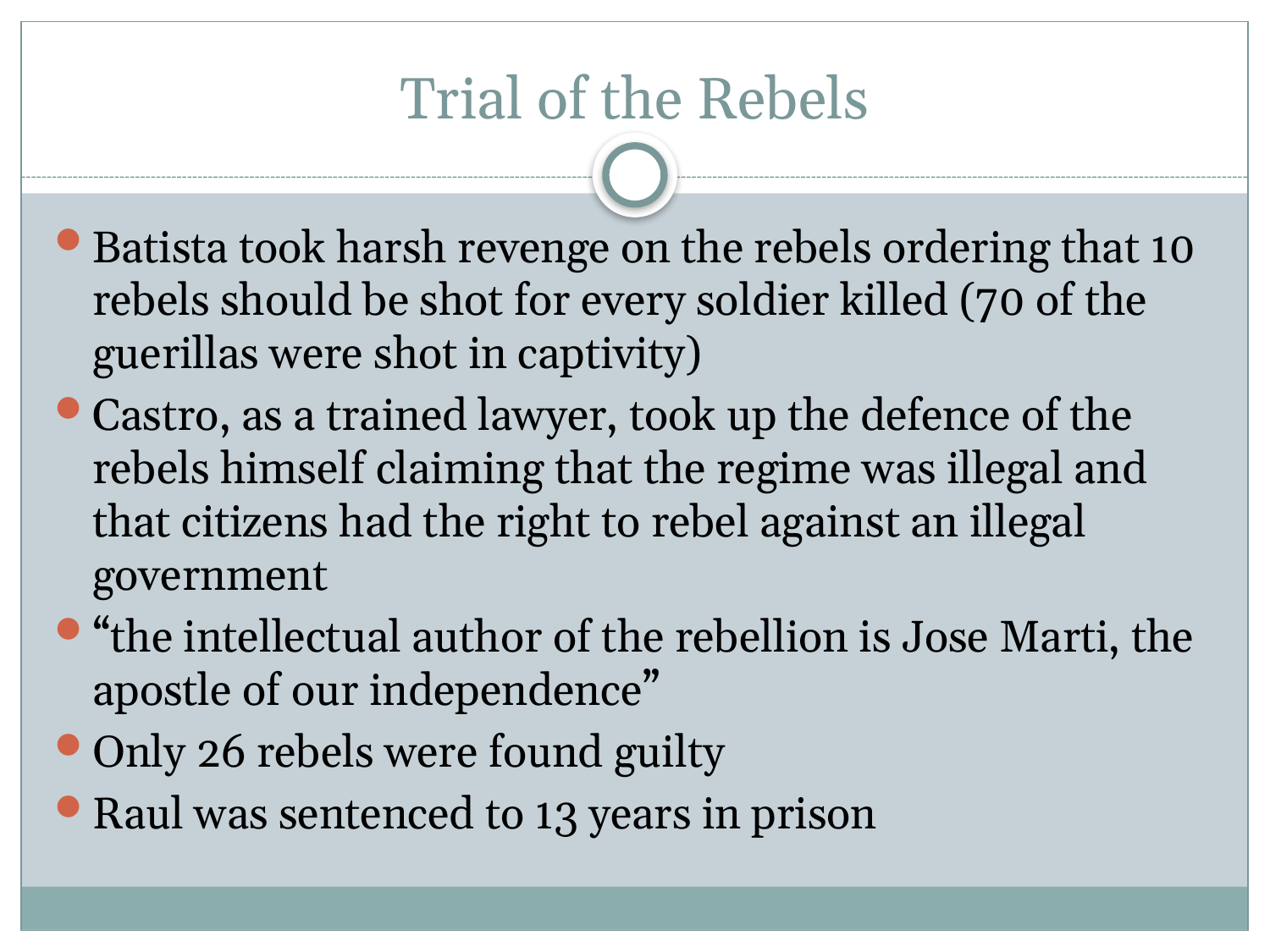

# Trial of the Rebels
Batista took harsh revenge on the rebels ordering that 10 rebels should be shot for every soldier killed (70 of the guerillas were shot in captivity)
Castro, as a trained lawyer, took up the defence of the rebels himself claiming that the regime was illegal and that citizens had the right to rebel against an illegal government
“the intellectual author of the rebellion is Jose Marti, the apostle of our independence”
Only 26 rebels were found guilty
Raul was sentenced to 13 years in prison